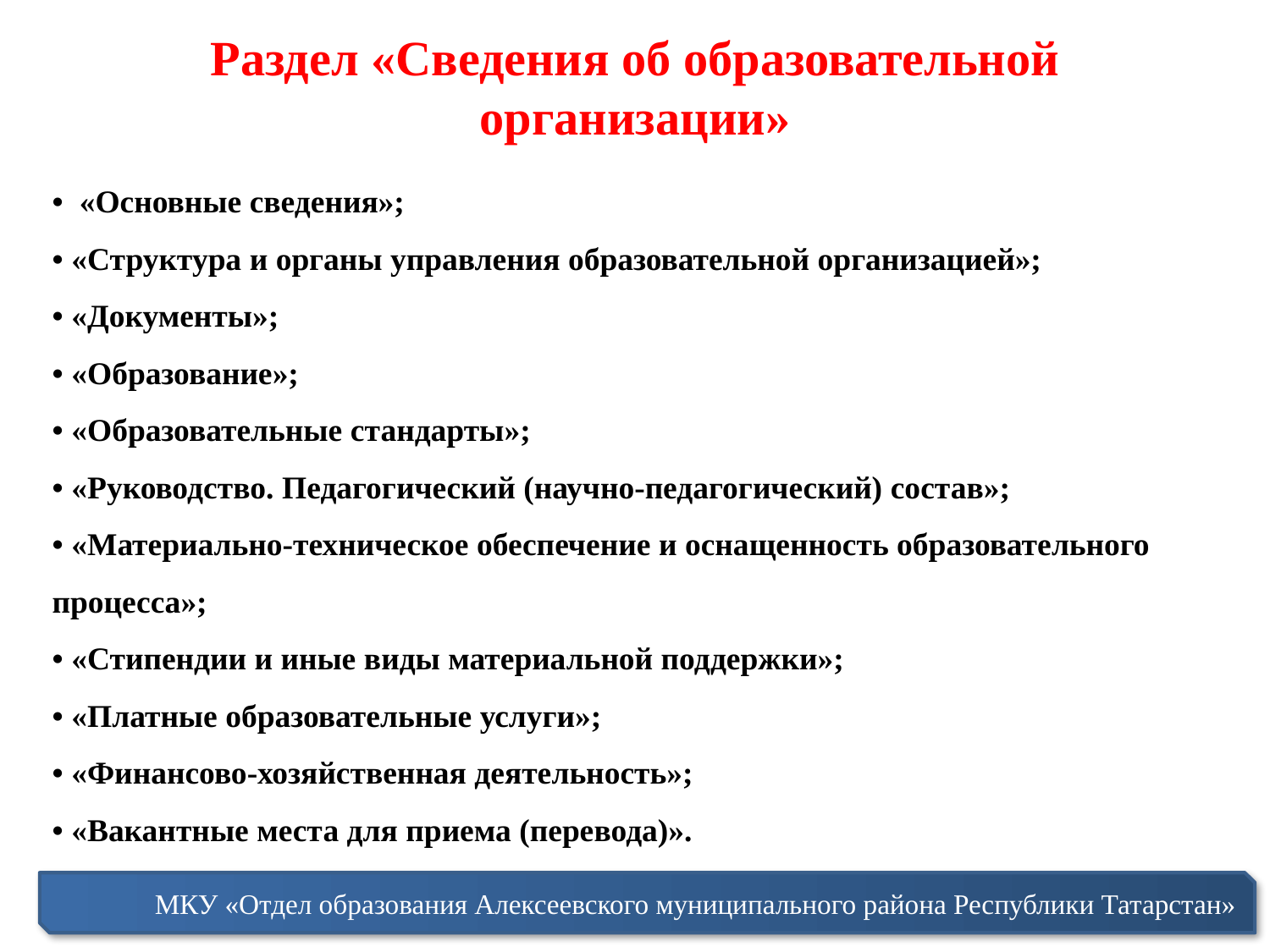

Раздел «Сведения об образовательной организации»
•  «Основные сведения»;
• «Структура и органы управления образовательной организацией»;
• «Документы»;
• «Образование»;
• «Образовательные стандарты»;
• «Руководство. Педагогический (научно-педагогический) состав»;
• «Материально-техническое обеспечение и оснащенность образовательного процесса»;
• «Стипендии и иные виды материальной поддержки»;
• «Платные образовательные услуги»;
• «Финансово-хозяйственная деятельность»;
• «Вакантные места для приема (перевода)».

МКУ «Отдел образования Алексеевского муниципального района Республики Татарстан»